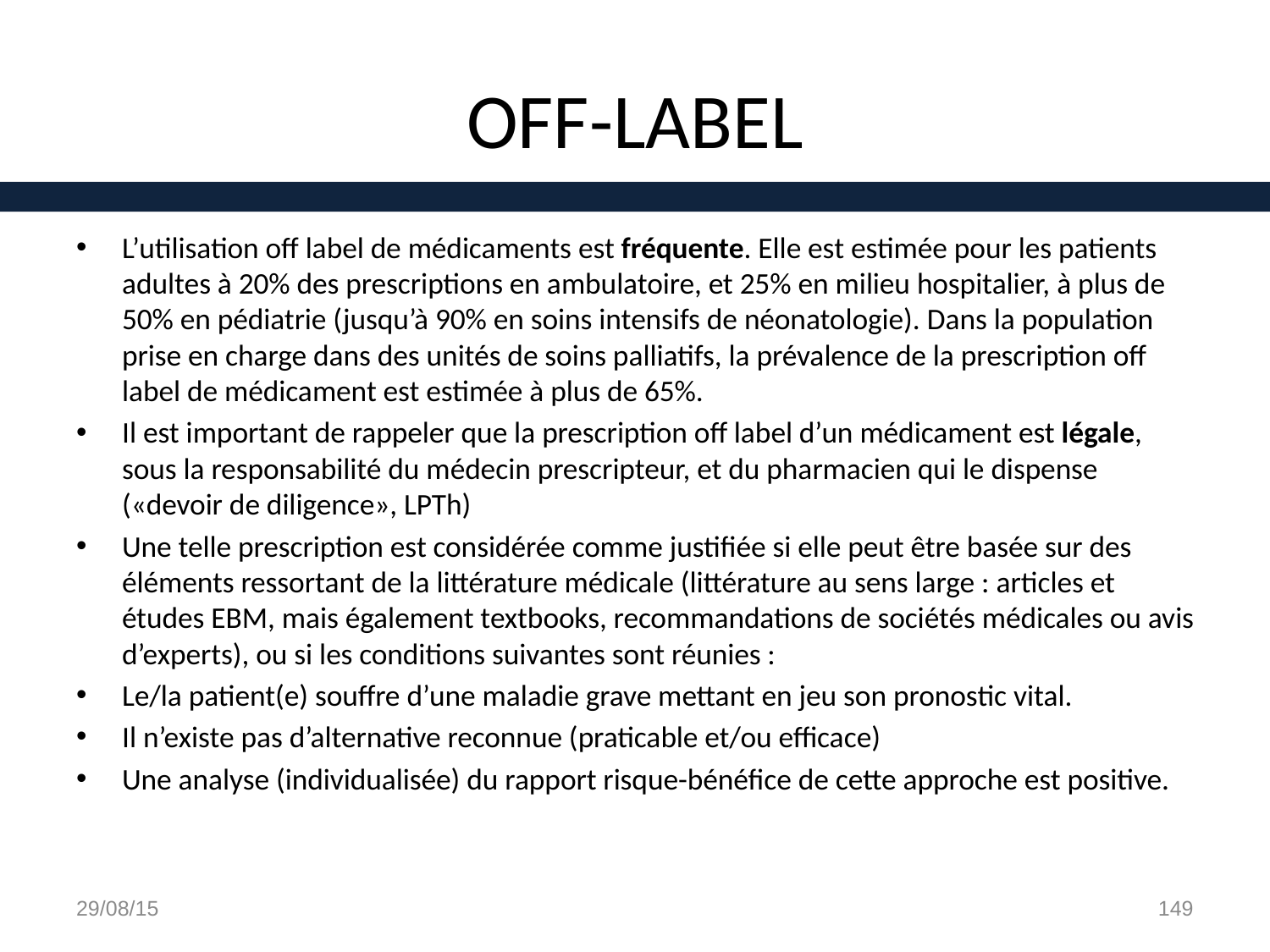

# OFF-LABEL

L’utilisation off label de médicaments est fréquente. Elle est estimée pour les patients adultes à 20% des prescriptions en ambulatoire, et 25% en milieu hospitalier, à plus de 50% en pédiatrie (jusqu’à 90% en soins intensifs de néonatologie). Dans la population prise en charge dans des unités de soins palliatifs, la prévalence de la prescription off label de médicament est estimée à plus de 65%.
Il est important de rappeler que la prescription off label d’un médicament est légale, sous la responsabilité du médecin prescripteur, et du pharmacien qui le dispense («devoir de diligence», LPTh)
Une telle prescription est considérée comme justifiée si elle peut être basée sur des éléments ressortant de la littérature médicale (littérature au sens large : articles et études EBM, mais également textbooks, recommandations de sociétés médicales ou avis d’experts), ou si les conditions suivantes sont réunies :
Le/la patient(e) souffre d’une maladie grave mettant en jeu son pronostic vital.
Il n’existe pas d’alternative reconnue (praticable et/ou efficace)
Une analyse (individualisée) du rapport risque-bénéfice de cette approche est positive.

29/08/15
149